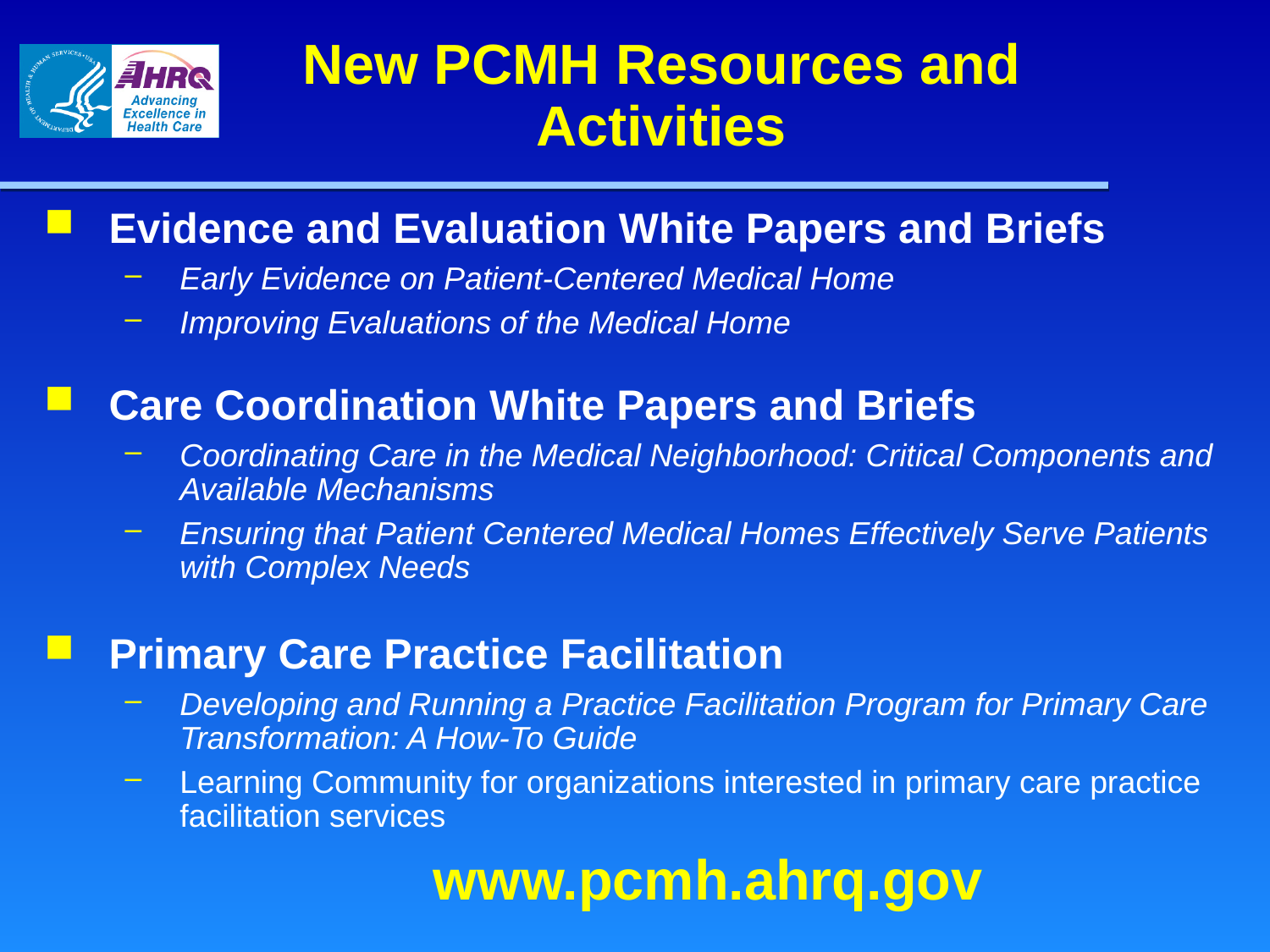

# New PCMH Resources and Activities
Evidence and Evaluation White Papers and Briefs
Early Evidence on Patient-Centered Medical Home
Improving Evaluations of the Medical Home

Care Coordination White Papers and Briefs
Coordinating Care in the Medical Neighborhood: Critical Components and Available Mechanisms
Ensuring that Patient Centered Medical Homes Effectively Serve Patients with Complex Needs

Primary Care Practice Facilitation
Developing and Running a Practice Facilitation Program for Primary Care Transformation: A How-To Guide
Learning Community for organizations interested in primary care practice facilitation services
www.pcmh.ahrq.gov